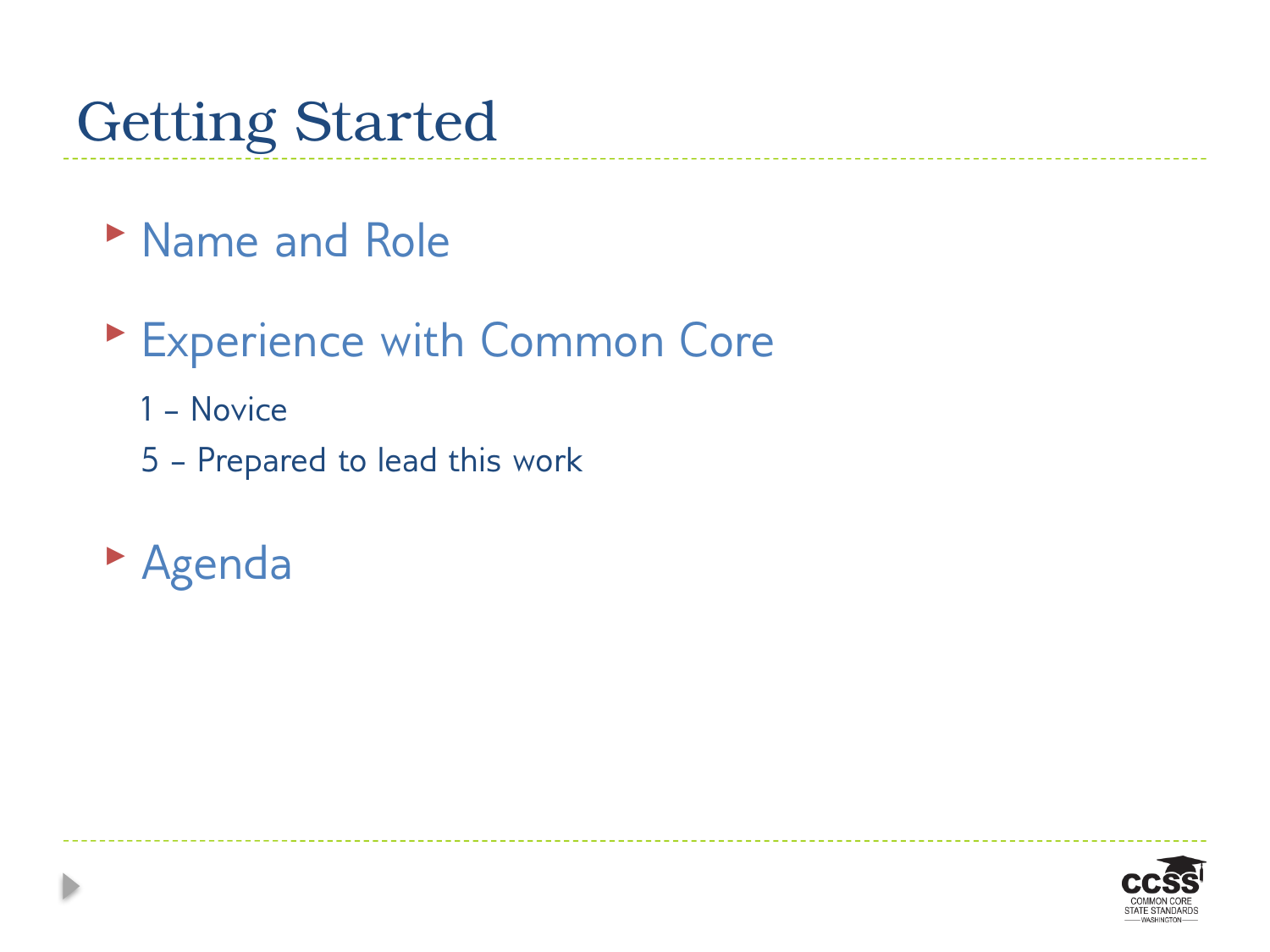

# Getting Started
Name and Role
Experience with Common Core
1 – Novice
5 – Prepared to lead this work
Agenda